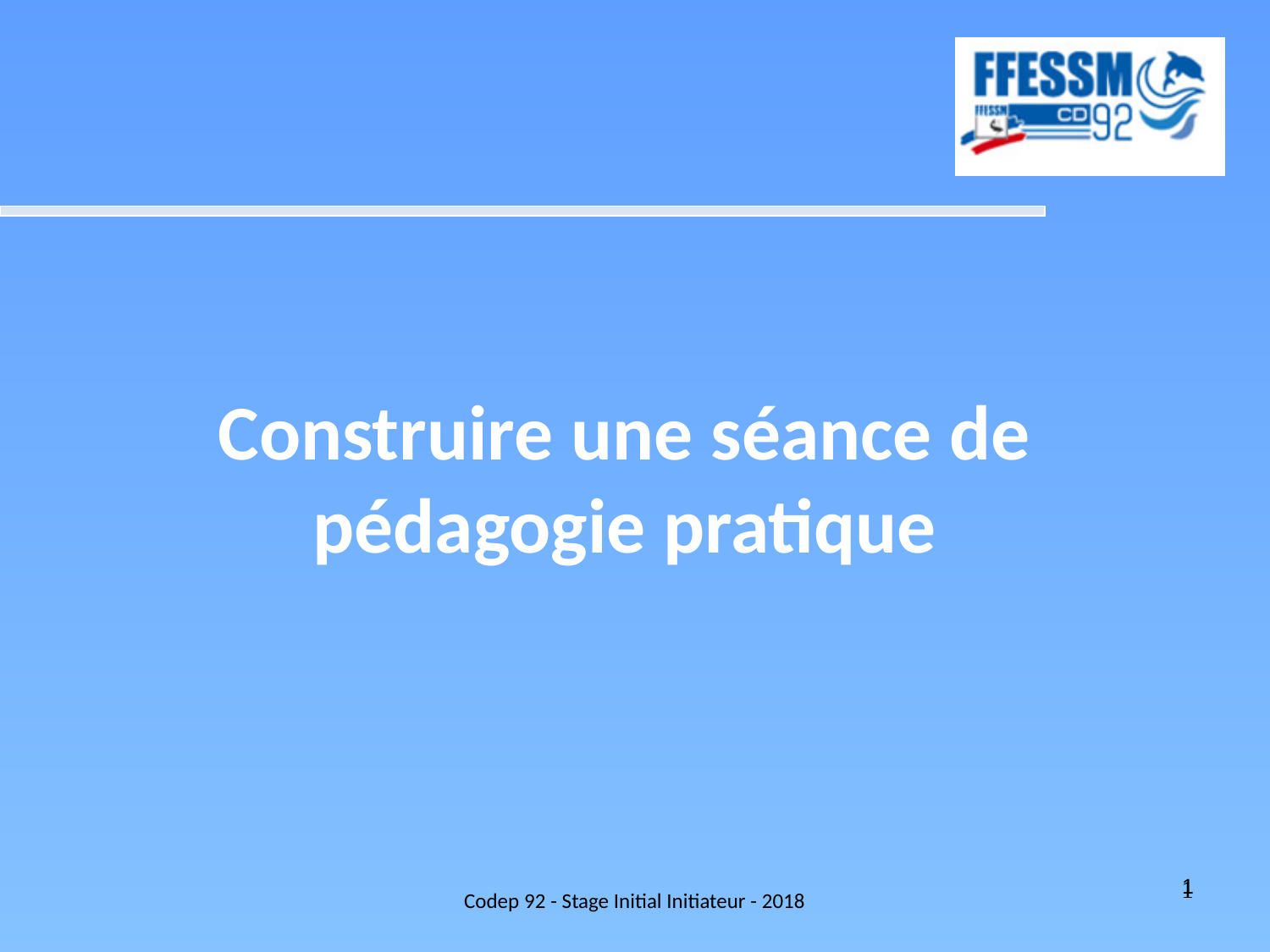

Construire une séance de
pédagogie pratique
Codep 92 - Stage Initial Initiateur - 2018
1
1